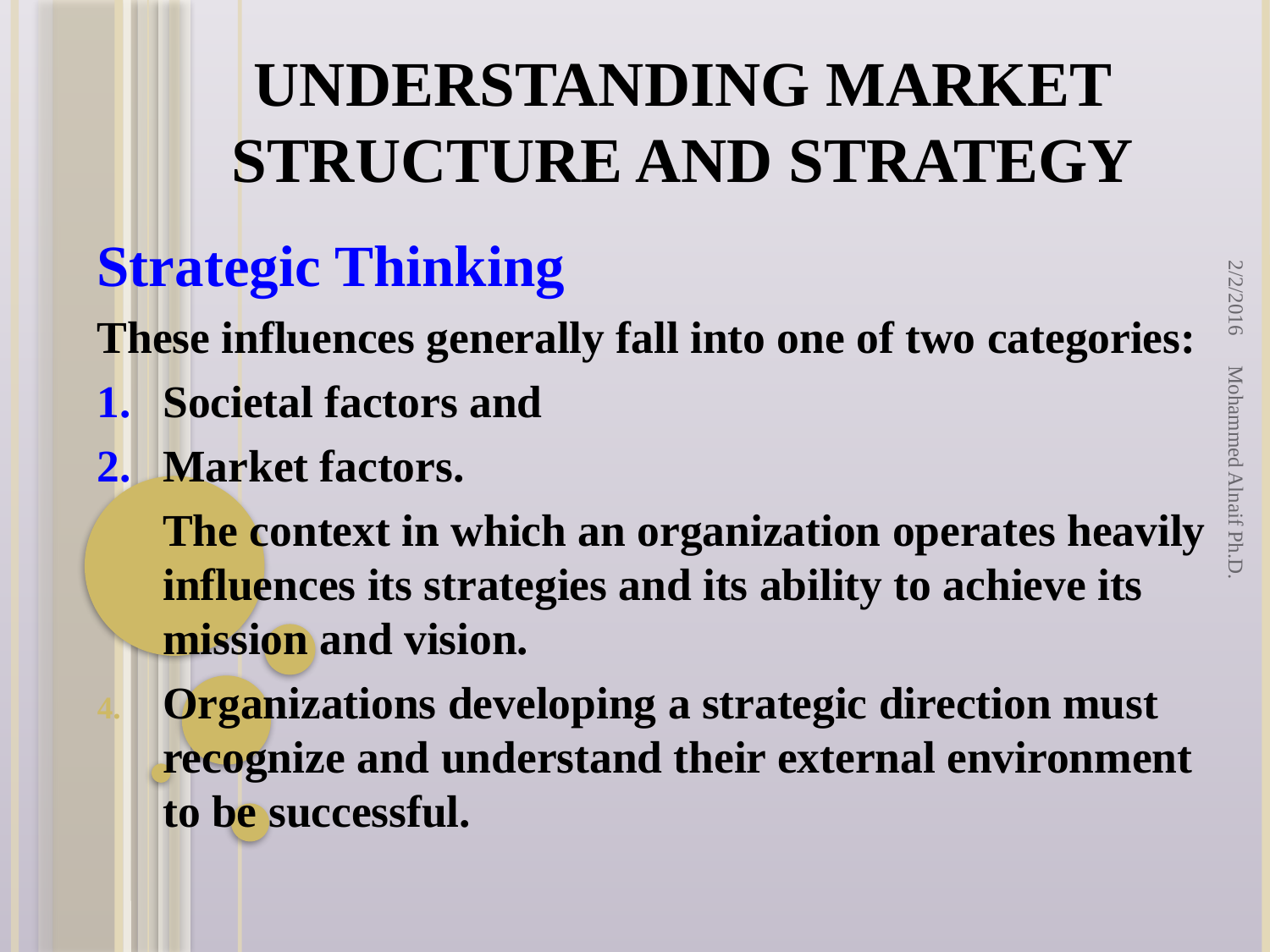

# Understanding Market Structure and Strategy
2/2/2016
Strategic Thinking
These influences generally fall into one of two categories:
Societal factors and
Market factors.
The context in which an organization operates heavily influences its strategies and its ability to achieve its mission and vision.
Organizations developing a strategic direction must recognize and understand their external environment to be successful.
Mohammed Alnaif Ph.D.